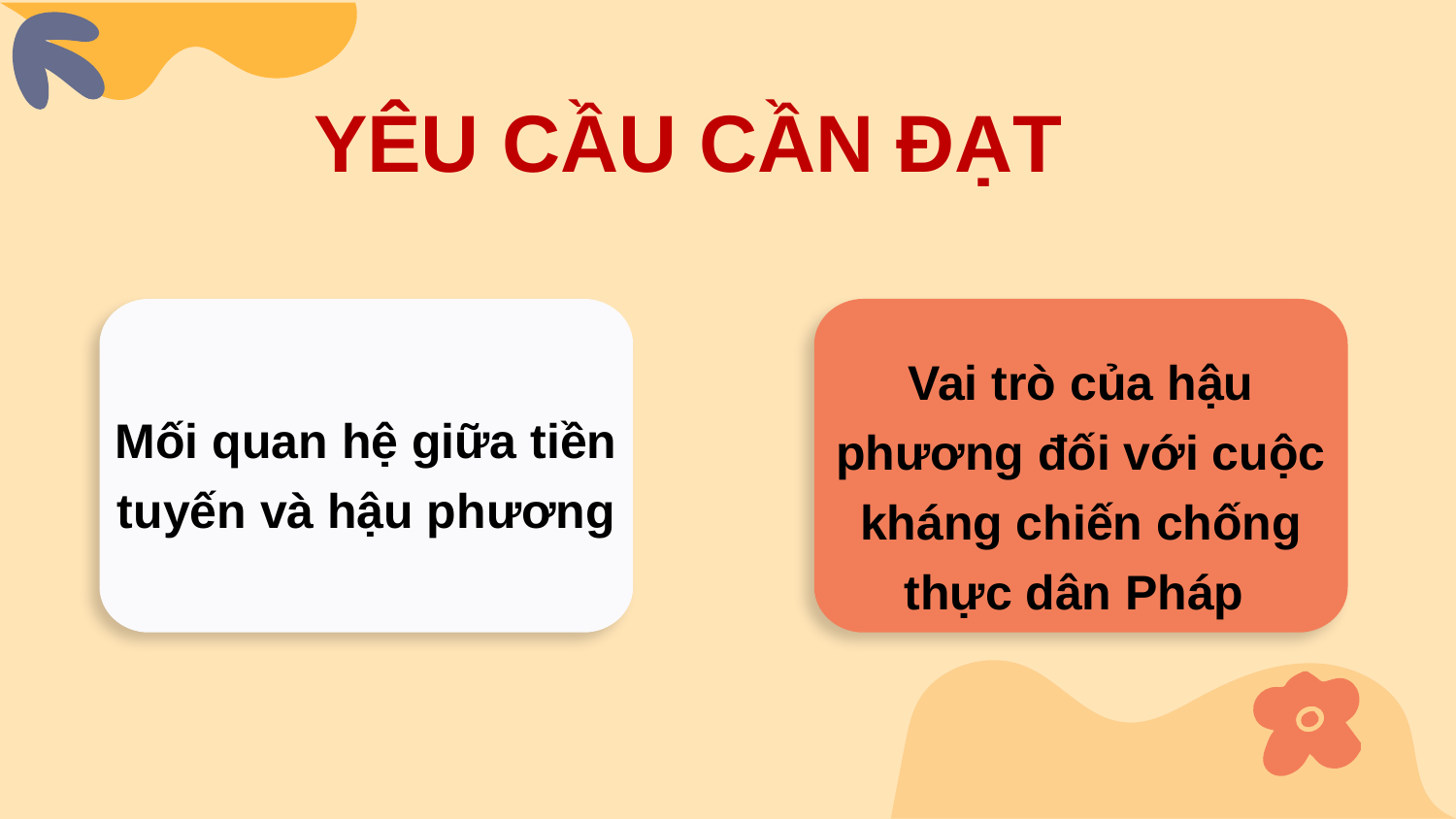

YÊU CẦU CẦN ĐẠT

Vai trò của hậu phương đối với cuộc kháng chiến chống thực dân Pháp
Mối quan hệ giữa tiền tuyến và hậu phương